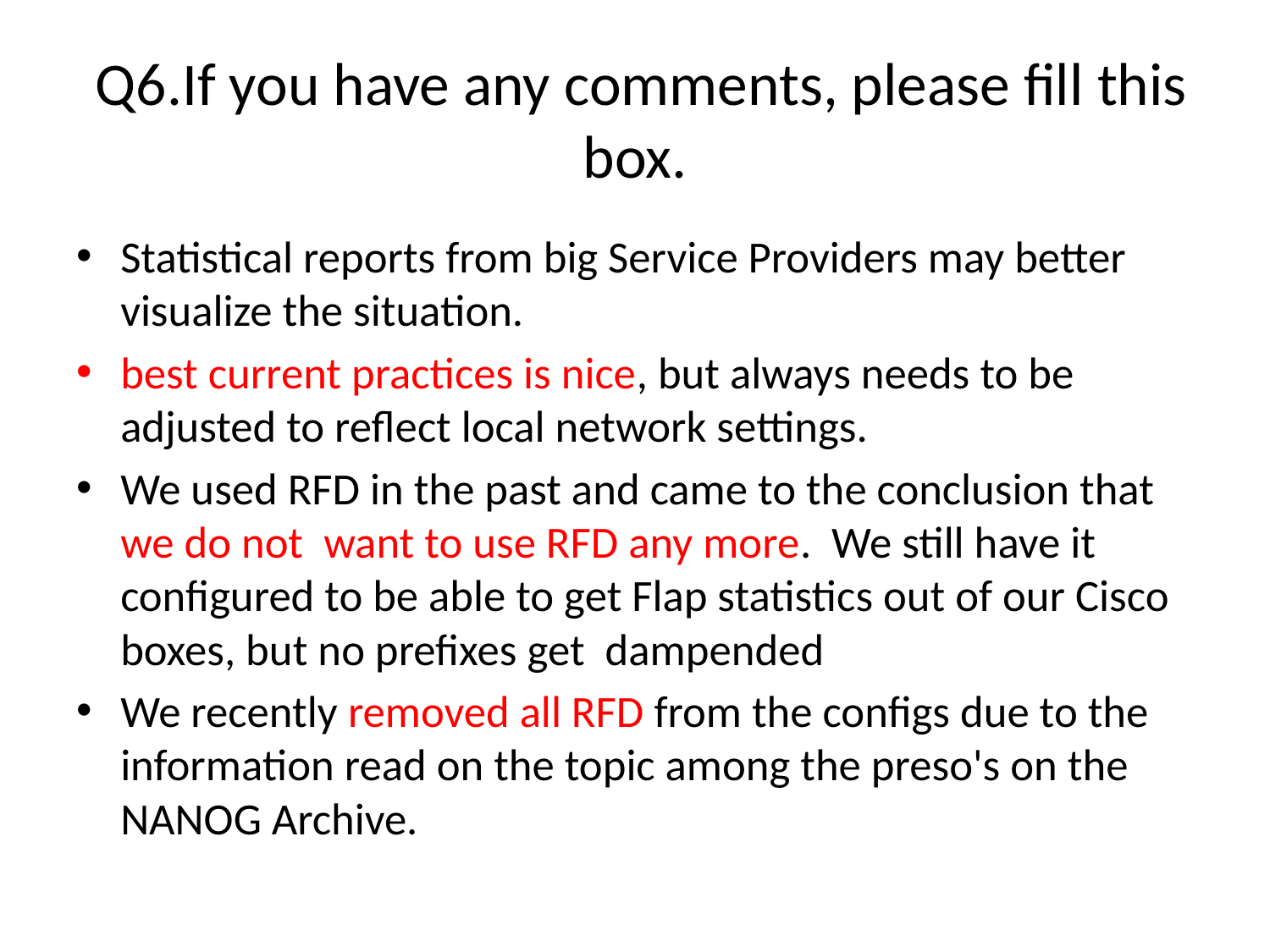

# Q6.If you have any comments, please fill this box.
Statistical reports from big Service Providers may better visualize the situation.
best current practices is nice, but always needs to be adjusted to reflect local network settings.
We used RFD in the past and came to the conclusion that we do not  want to use RFD any more.  We still have it configured to be able to get Flap statistics out of our Cisco boxes, but no prefixes get  dampended
We recently removed all RFD from the configs due to the information read on the topic among the preso's on the NANOG Archive.